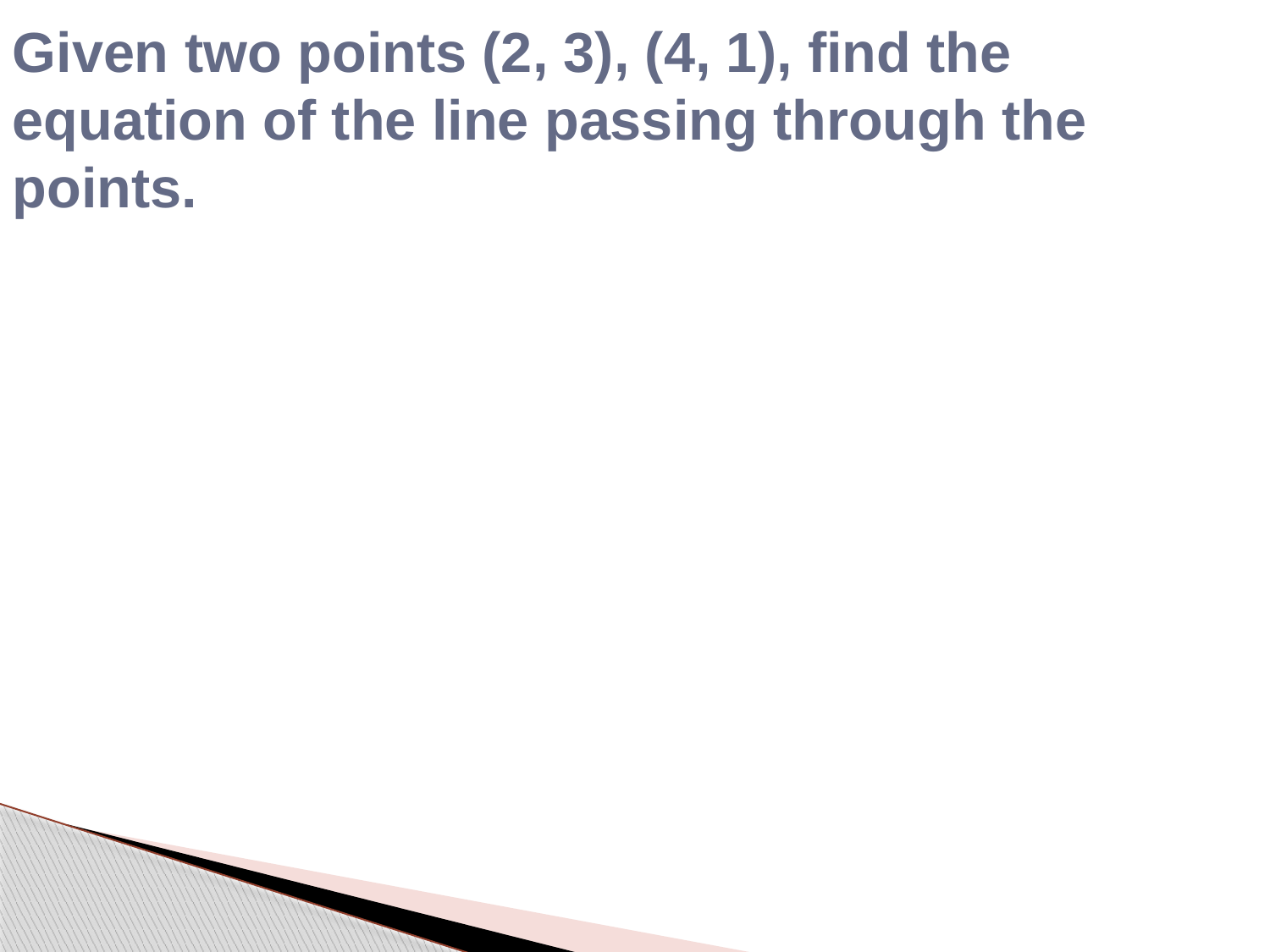

Given two points (2, 3), (4, 1), find the equation of the line passing through the points.